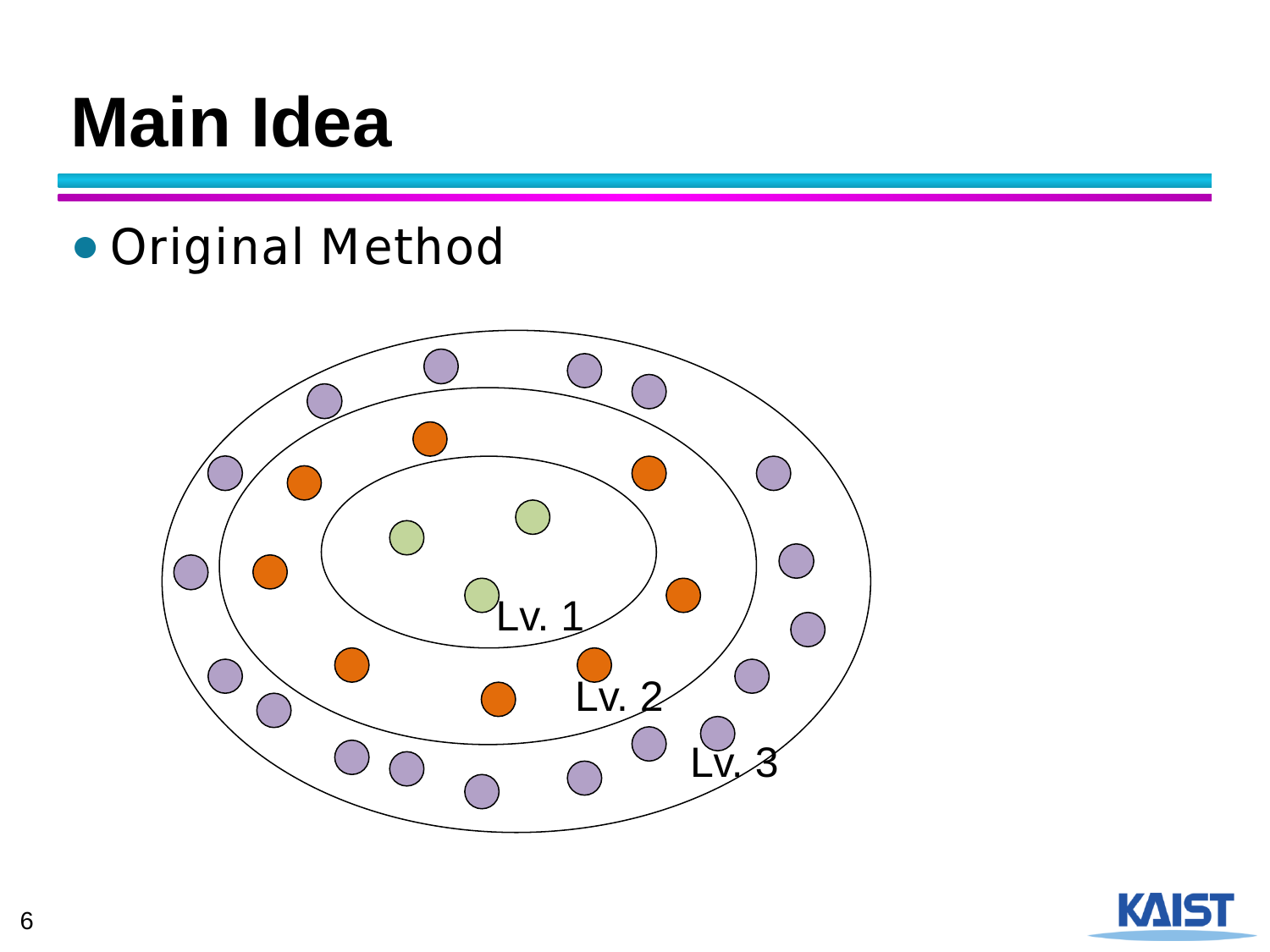

# Main Idea
Original Method

Lv. 1
Lv. 2
Lv. 3